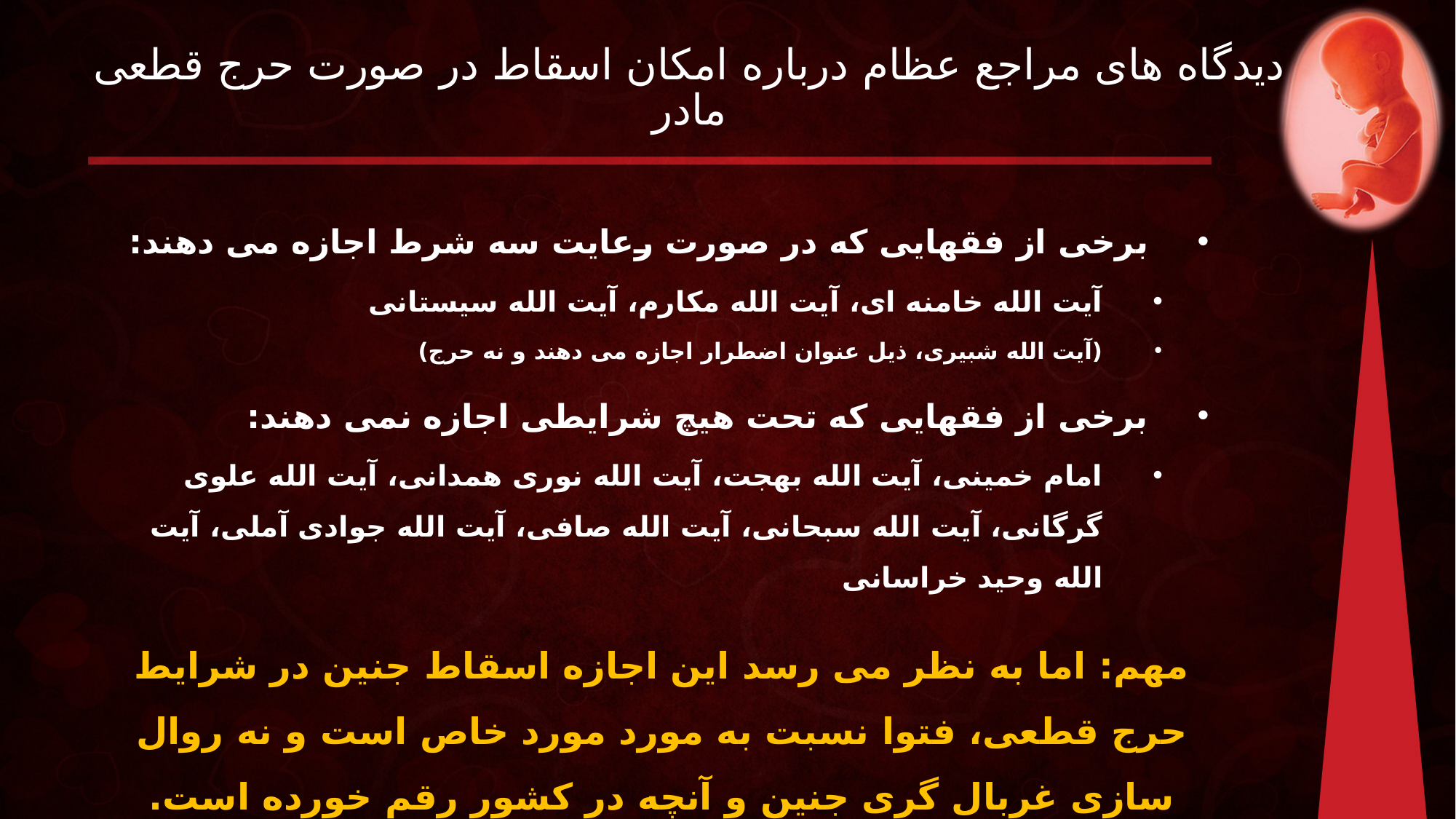

# دیدگاه های مراجع عظام درباره امکان اسقاط در صورت حرج قطعی مادر
برخی از فقهایی که در صورت رعایت سه شرط اجازه می دهند:
آیت الله خامنه ای، آیت الله مکارم، آیت الله سیستانی
(آیت الله شبیری، ذیل عنوان اضطرار اجازه می دهند و نه حرج)
برخی از فقهایی که تحت هیچ شرایطی اجازه نمی دهند:
امام خمینی، آیت الله بهجت، آیت الله نوری همدانی، آیت الله علوی گرگانی، آیت الله سبحانی، آیت الله صافی، آیت الله جوادی آملی، آیت الله وحید خراسانی
مهم: اما به نظر می رسد این اجازه اسقاط جنین در شرایط حرج قطعی، فتوا نسبت به مورد مورد خاص است و نه روال سازی غربال گری جنین و آنچه در کشور رقم خورده است.